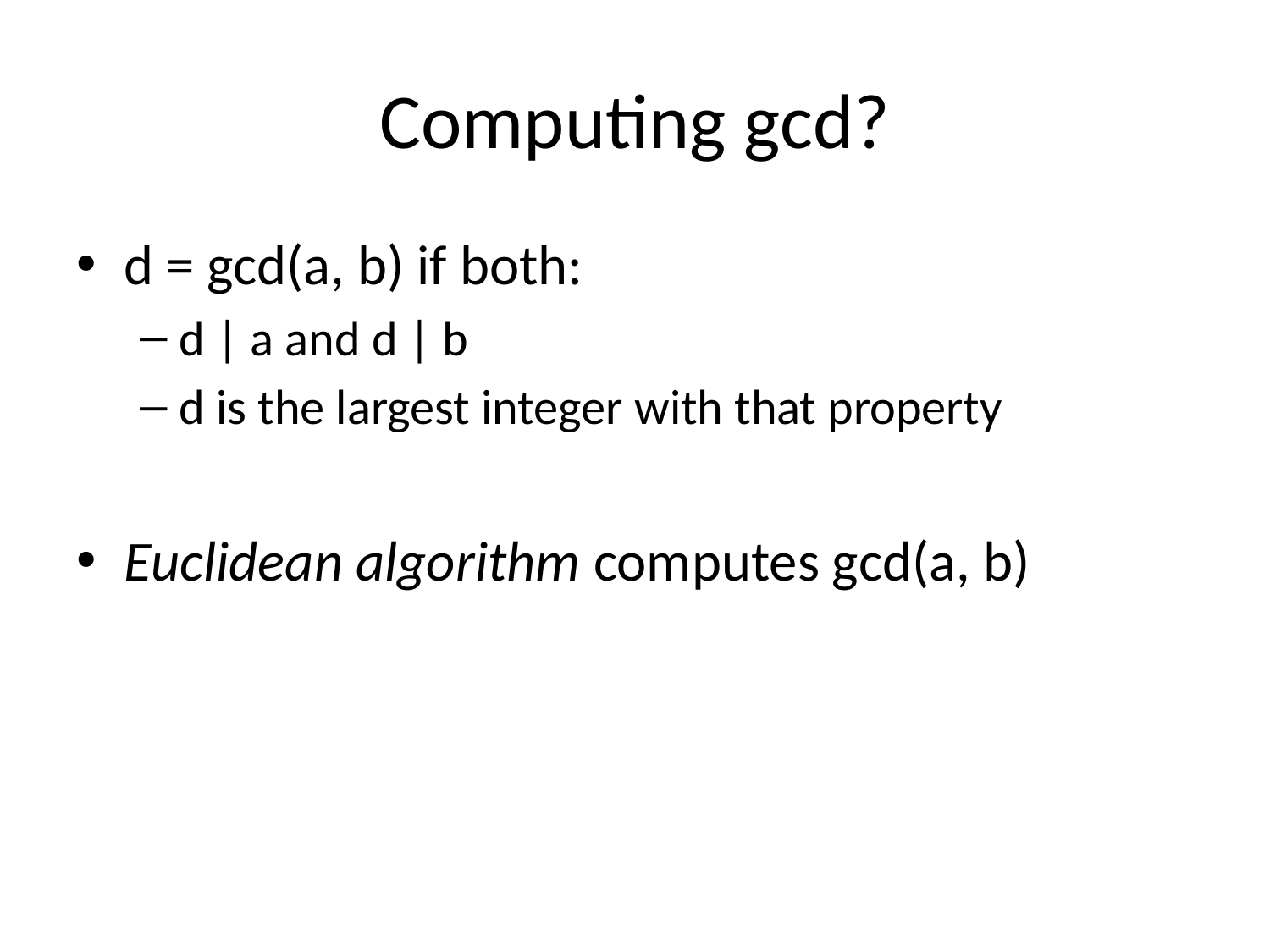

# Computing gcd?
d = gcd(a, b) if both:
d | a and d | b
d is the largest integer with that property

Euclidean algorithm computes gcd(a, b)